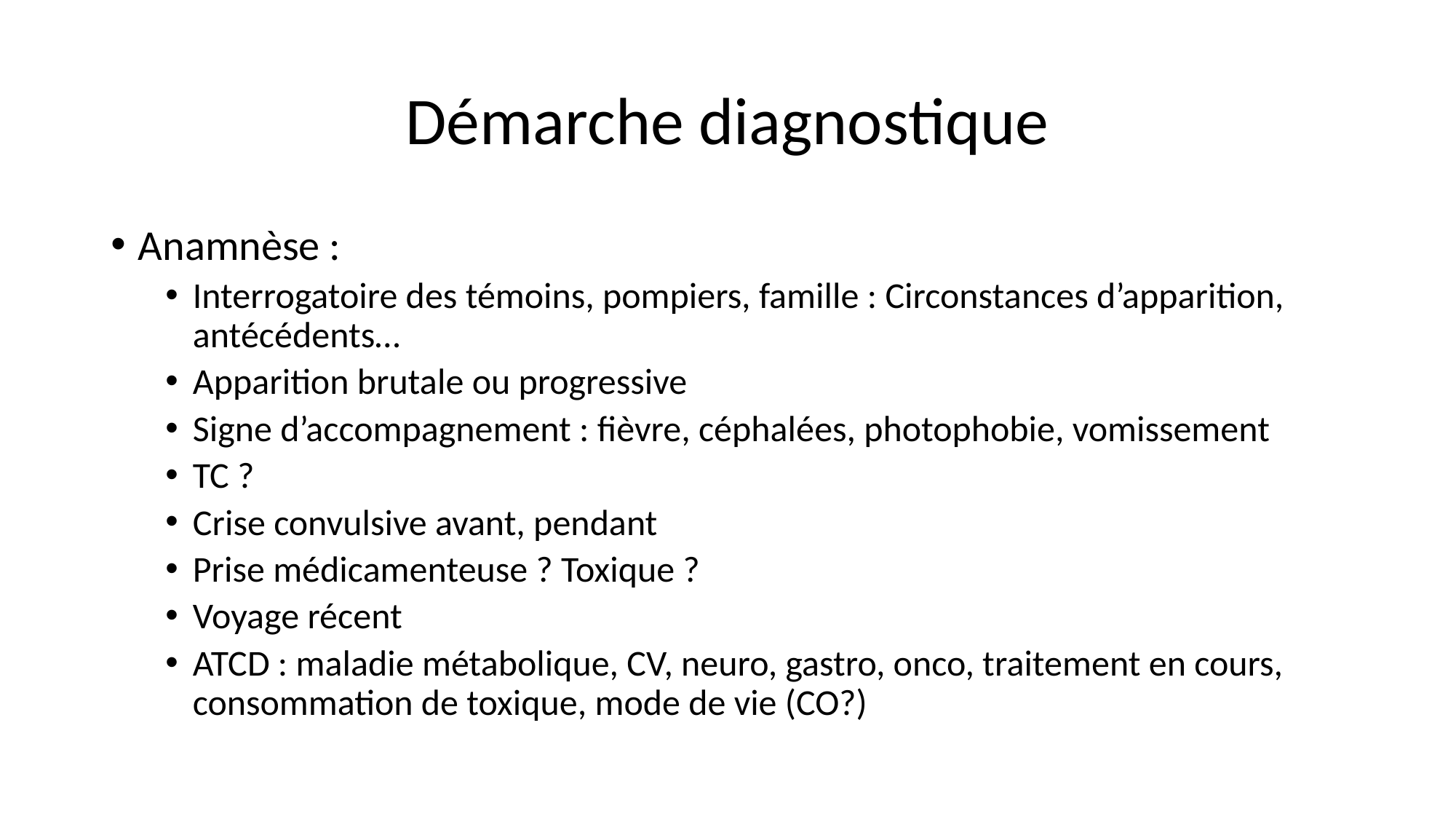

# Démarche diagnostique
Anamnèse :
Interrogatoire des témoins, pompiers, famille : Circonstances d’apparition, antécédents…
Apparition brutale ou progressive
Signe d’accompagnement : fièvre, céphalées, photophobie, vomissement
TC ?
Crise convulsive avant, pendant
Prise médicamenteuse ? Toxique ?
Voyage récent
ATCD : maladie métabolique, CV, neuro, gastro, onco, traitement en cours, consommation de toxique, mode de vie (CO?)